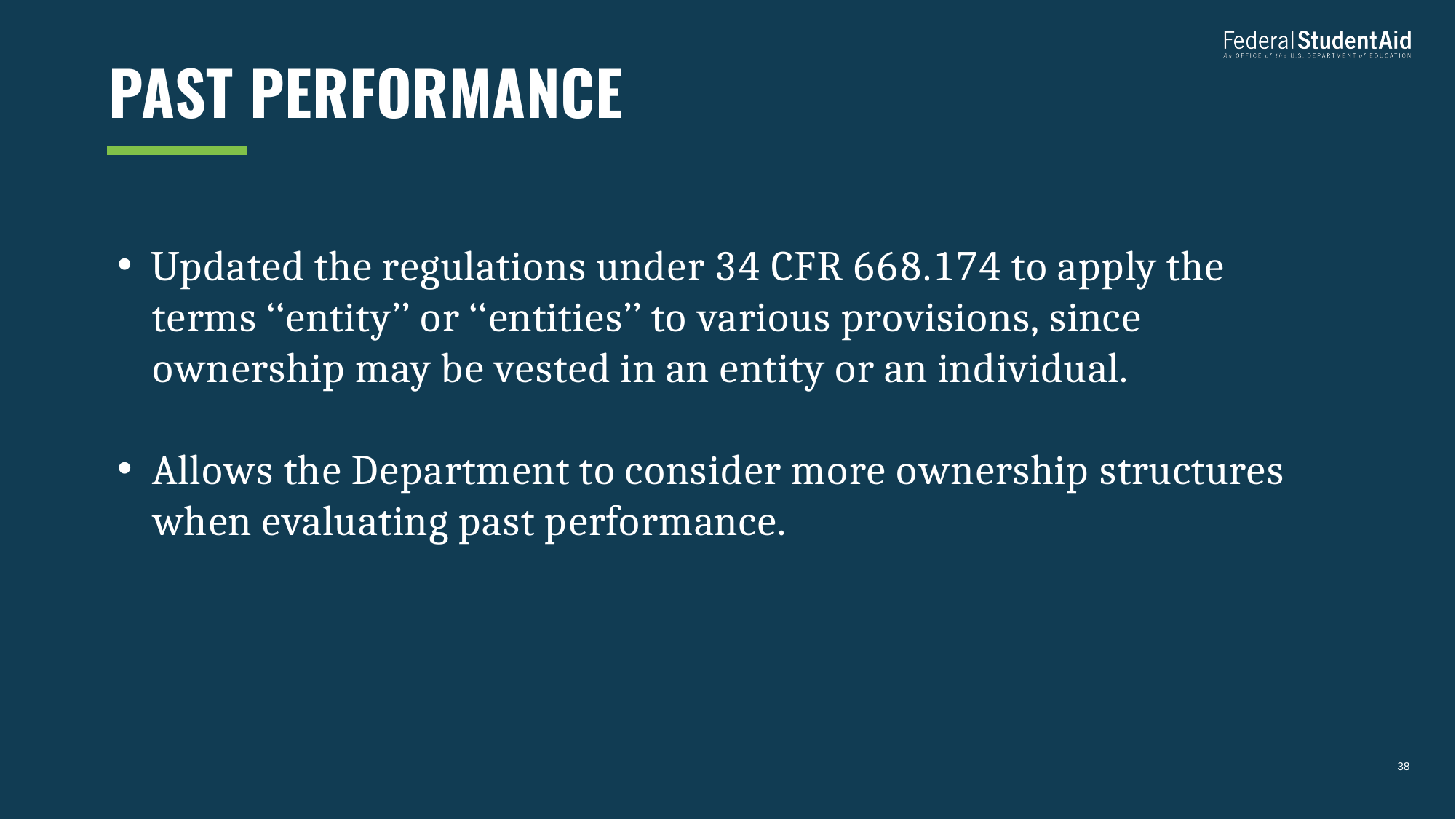

# Past performance
Updated the regulations under 34 CFR 668.174 to apply the terms ‘‘entity’’ or ‘‘entities’’ to various provisions, since ownership may be vested in an entity or an individual.

Allows the Department to consider more ownership structures when evaluating past performance.
38